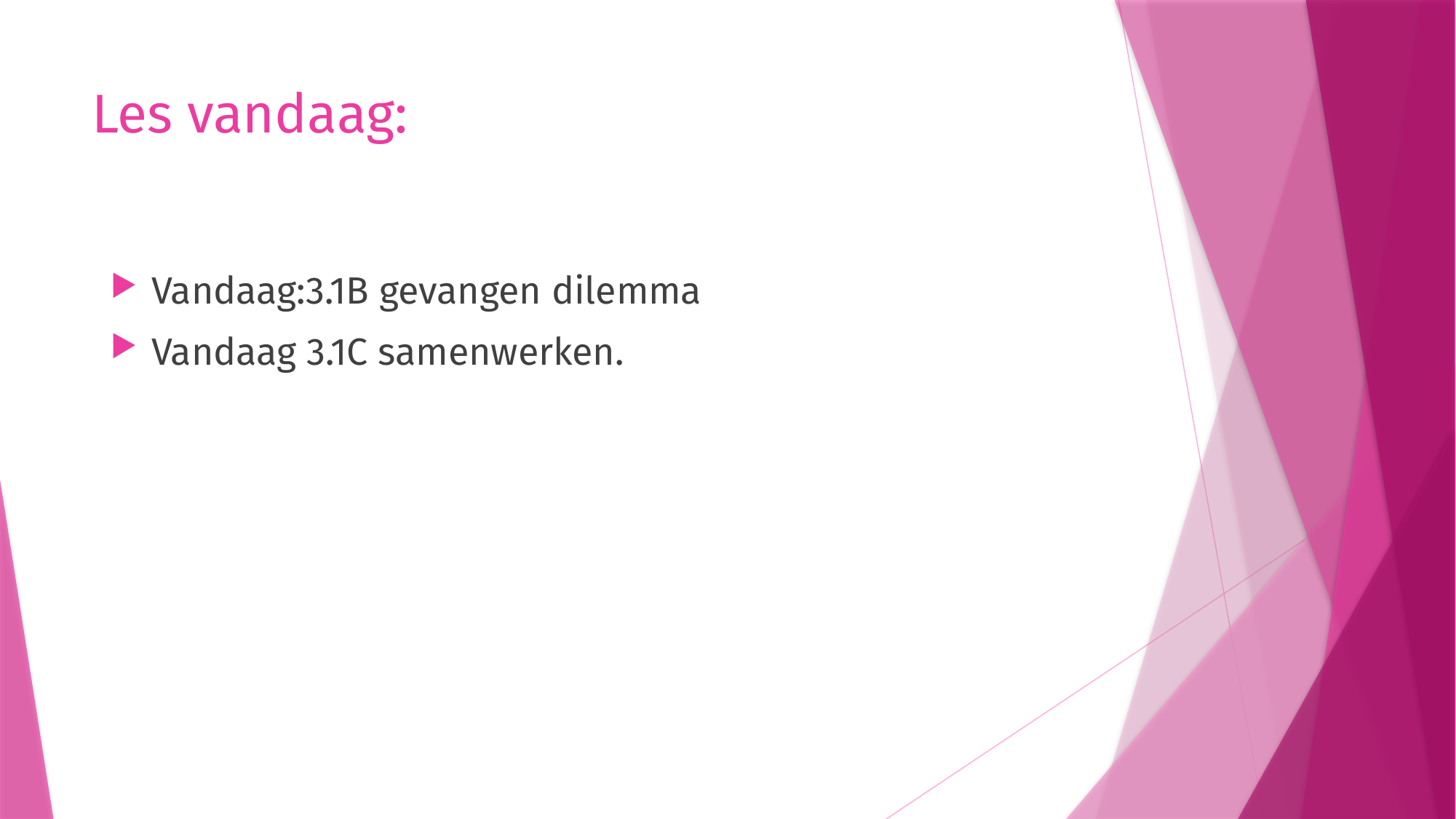

# Les vandaag:
Vandaag:3.1B gevangen dilemma
Vandaag 3.1C samenwerken.